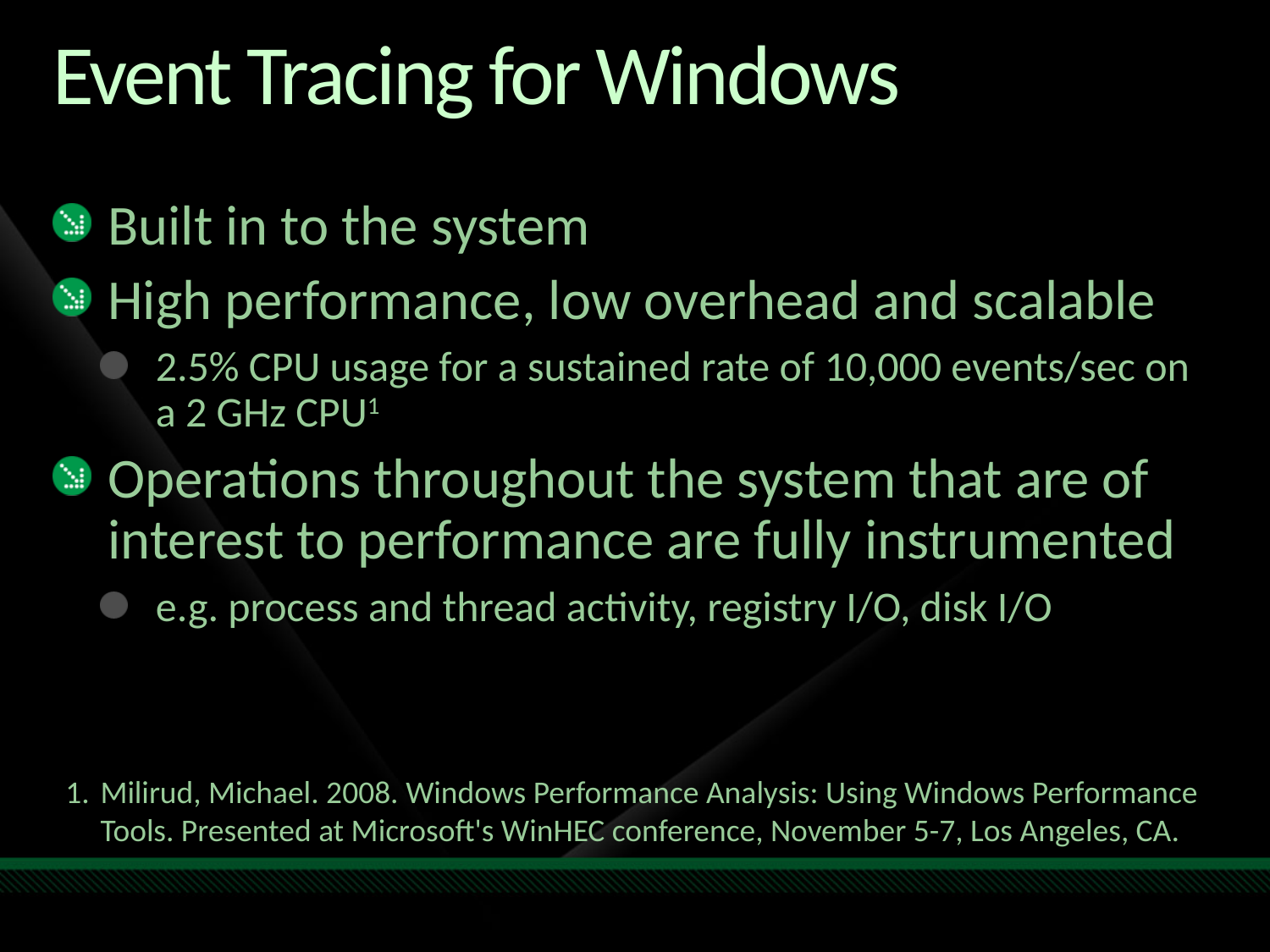

# Event Tracing for Windows
Built in to the system
High performance, low overhead and scalable
2.5% CPU usage for a sustained rate of 10,000 events/sec on a 2 GHz CPU1
Operations throughout the system that are of
interest to performance are fully instrumented
e.g. process and thread activity, registry I/O, disk I/O
Milirud, Michael. 2008. Windows Performance Analysis: Using Windows Performance Tools. Presented at Microsoft's WinHEC conference, November 5-7, Los Angeles, CA.